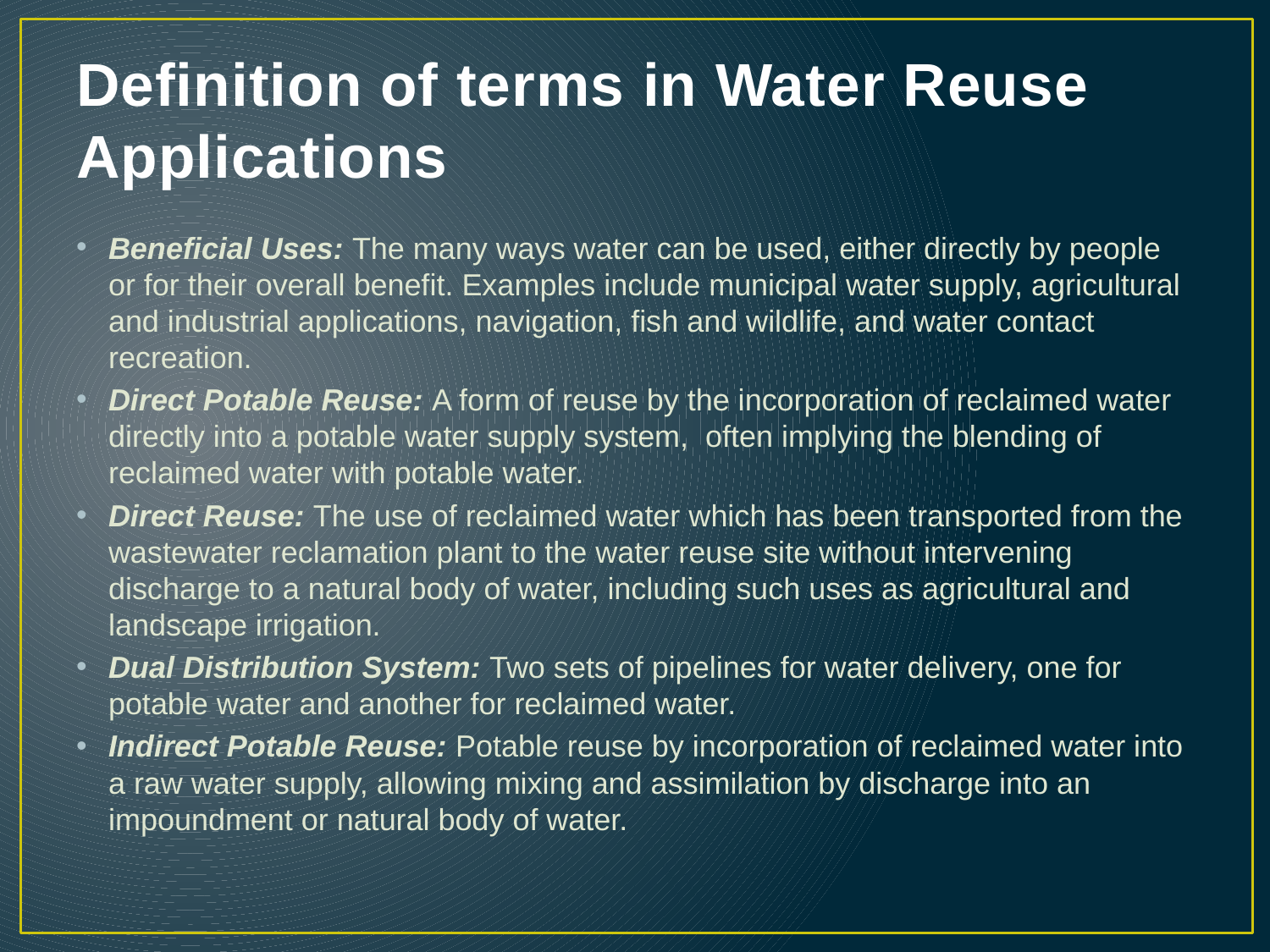

# Definition of terms in Water Reuse Applications
Beneficial Uses: The many ways water can be used, either directly by people or for their overall benefit. Examples include municipal water supply, agricultural and industrial applications, navigation, fish and wildlife, and water contact recreation.
Direct Potable Reuse: A form of reuse by the incorporation of reclaimed water directly into a potable water supply system,  often implying the blending of reclaimed water with potable water.
Direct Reuse: The use of reclaimed water which has been transported from the wastewater reclamation plant to the water reuse site without intervening discharge to a natural body of water, including such uses as agricultural and landscape irrigation.
Dual Distribution System: Two sets of pipelines for water delivery, one for potable water and another for reclaimed water.
Indirect Potable Reuse: Potable reuse by incorporation of reclaimed water into a raw water supply, allowing mixing and assimilation by discharge into an impoundment or natural body of water.